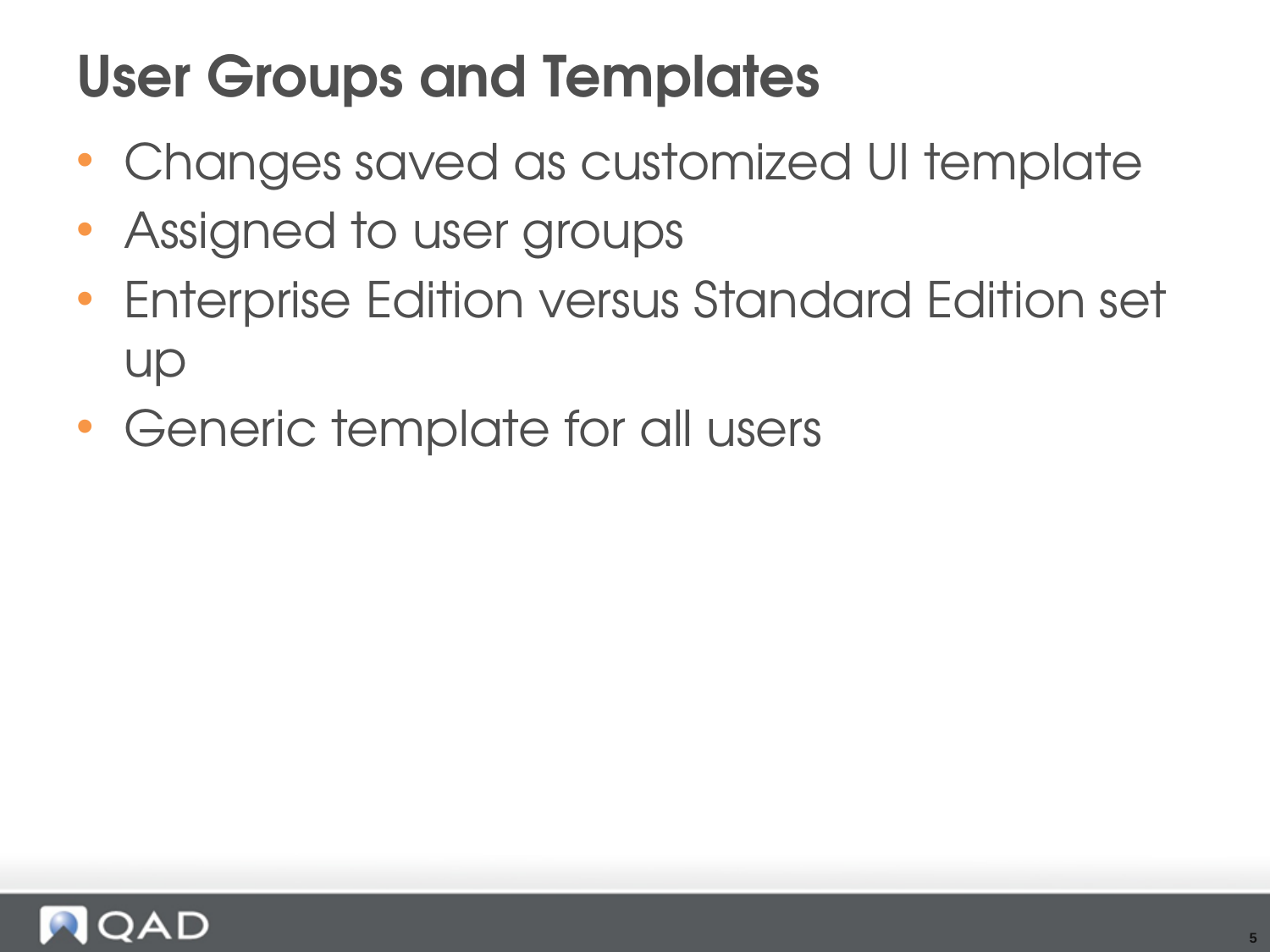

# User Groups and Templates
Changes saved as customized UI template
Assigned to user groups
Enterprise Edition versus Standard Edition set up
Generic template for all users

5